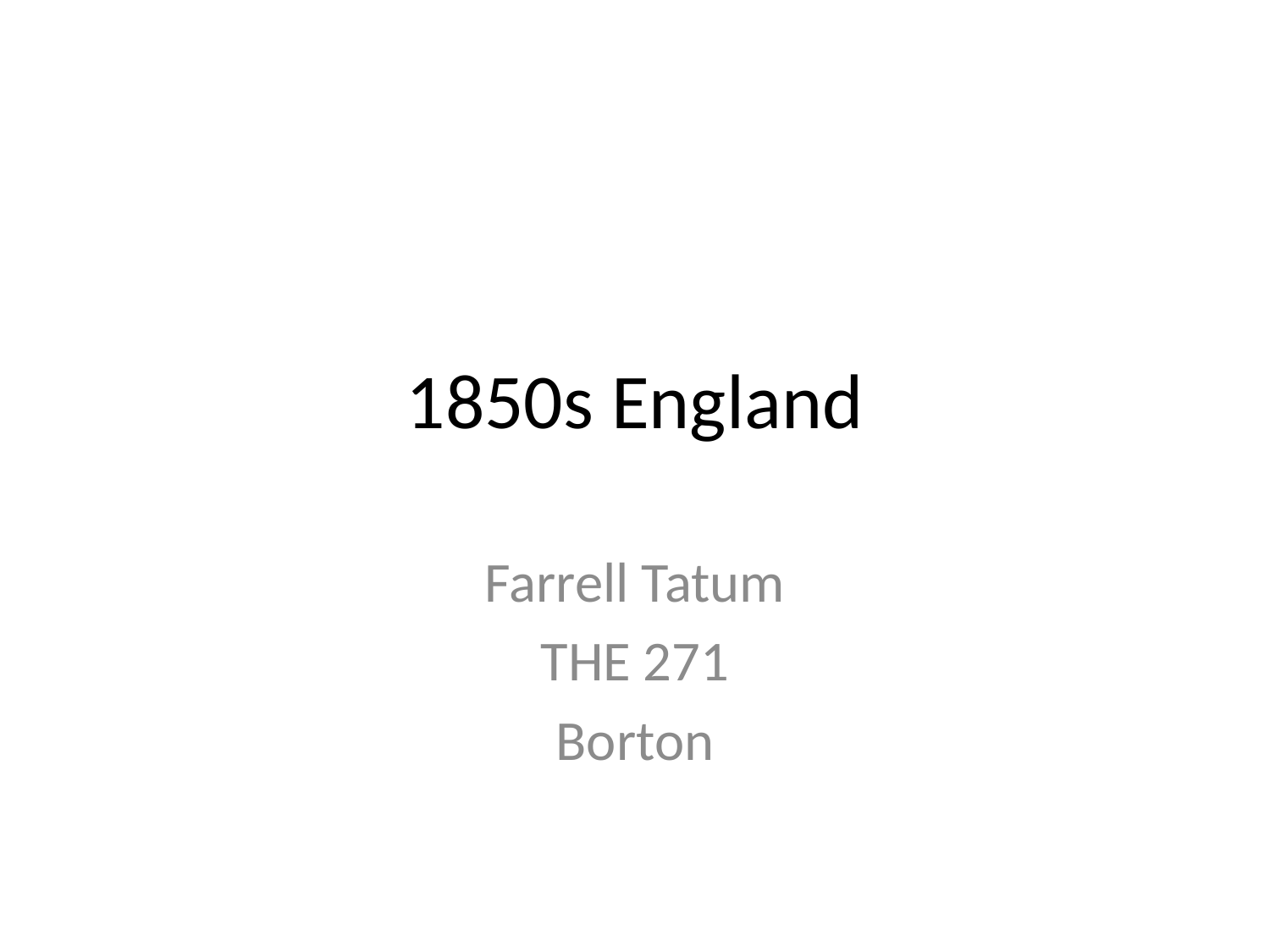

# 1850s England
Farrell Tatum
THE 271
Borton